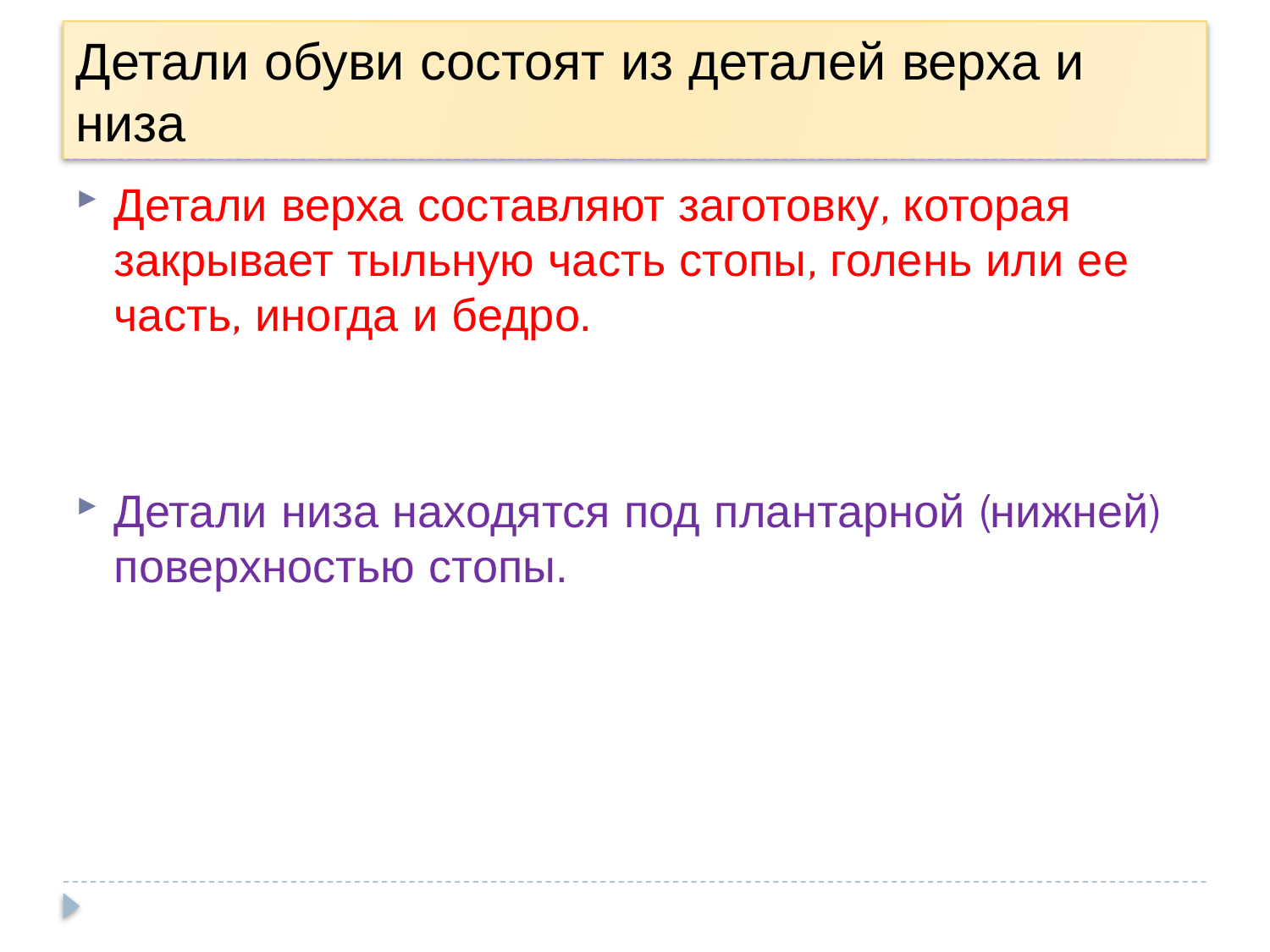

# Детали обуви состоят из деталей верха и низа
Детали верха составляют заготовку, которая закрывает тыльную часть стопы, голень или ее часть, иногда и бедро.

Детали низа находятся под плантарной (нижней) поверхностью стопы.